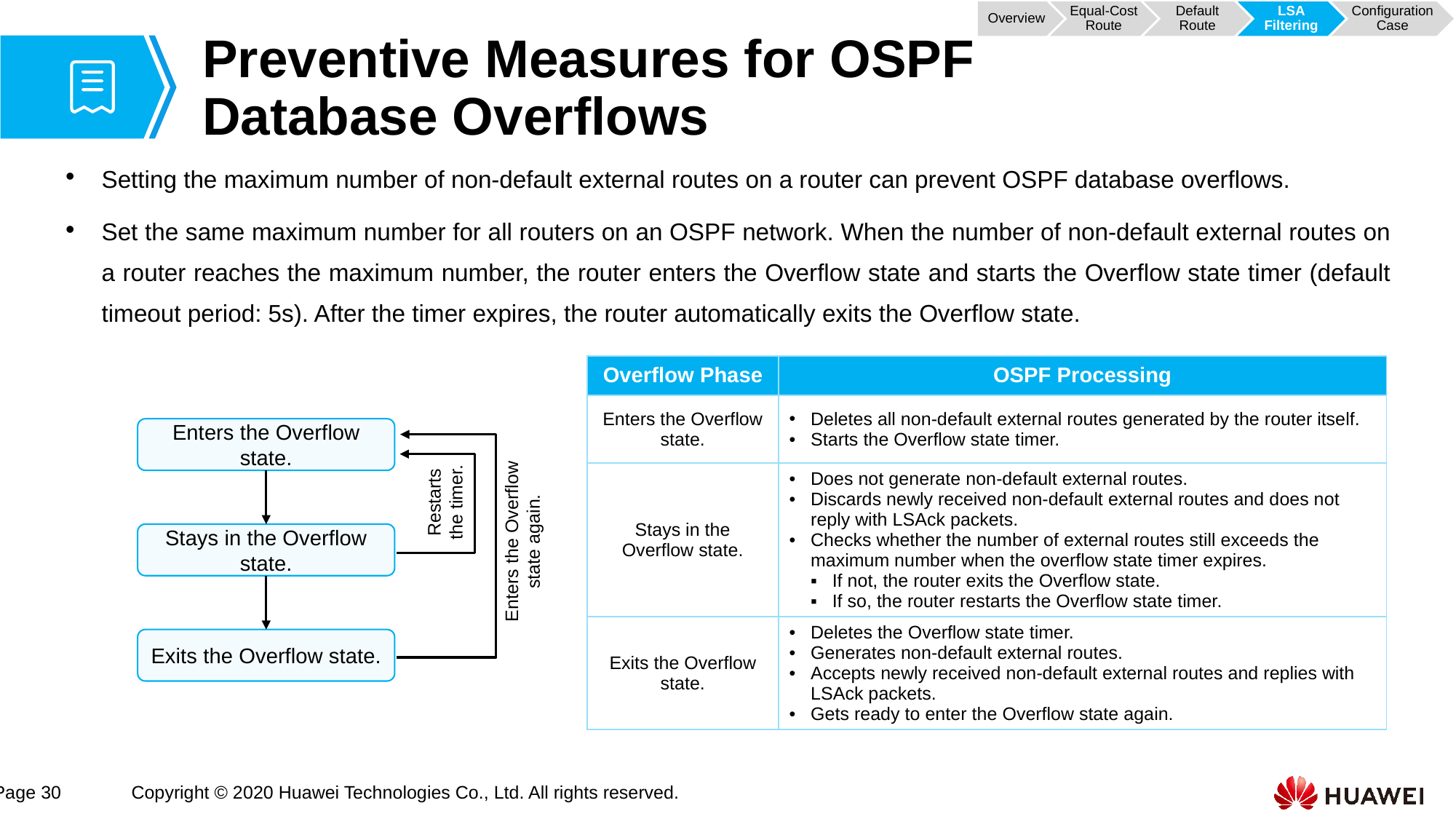

Overview
Equal-Cost Route
Default Route
LSA Filtering
Configuration Case
# Preventive Measures for OSPF Database Overflows
Setting the maximum number of non-default external routes on a router can prevent OSPF database overflows.
Set the same maximum number for all routers on an OSPF network. When the number of non-default external routes on a router reaches the maximum number, the router enters the Overflow state and starts the Overflow state timer (default timeout period: 5s). After the timer expires, the router automatically exits the Overflow state.
| Overflow Phase | OSPF Processing |
| --- | --- |
| Enters the Overflow state. | Deletes all non-default external routes generated by the router itself. Starts the Overflow state timer. |
| Stays in the Overflow state. | Does not generate non-default external routes. Discards newly received non-default external routes and does not reply with LSAck packets. Checks whether the number of external routes still exceeds the maximum number when the overflow state timer expires. If not, the router exits the Overflow state. If so, the router restarts the Overflow state timer. |
| Exits the Overflow state. | Deletes the Overflow state timer. Generates non-default external routes. Accepts newly received non-default external routes and replies with LSAck packets. Gets ready to enter the Overflow state again. |
Enters the Overflow state.

Restarts the timer.
Enters the Overflow state again.
Stays in the Overflow state.
Exits the Overflow state.